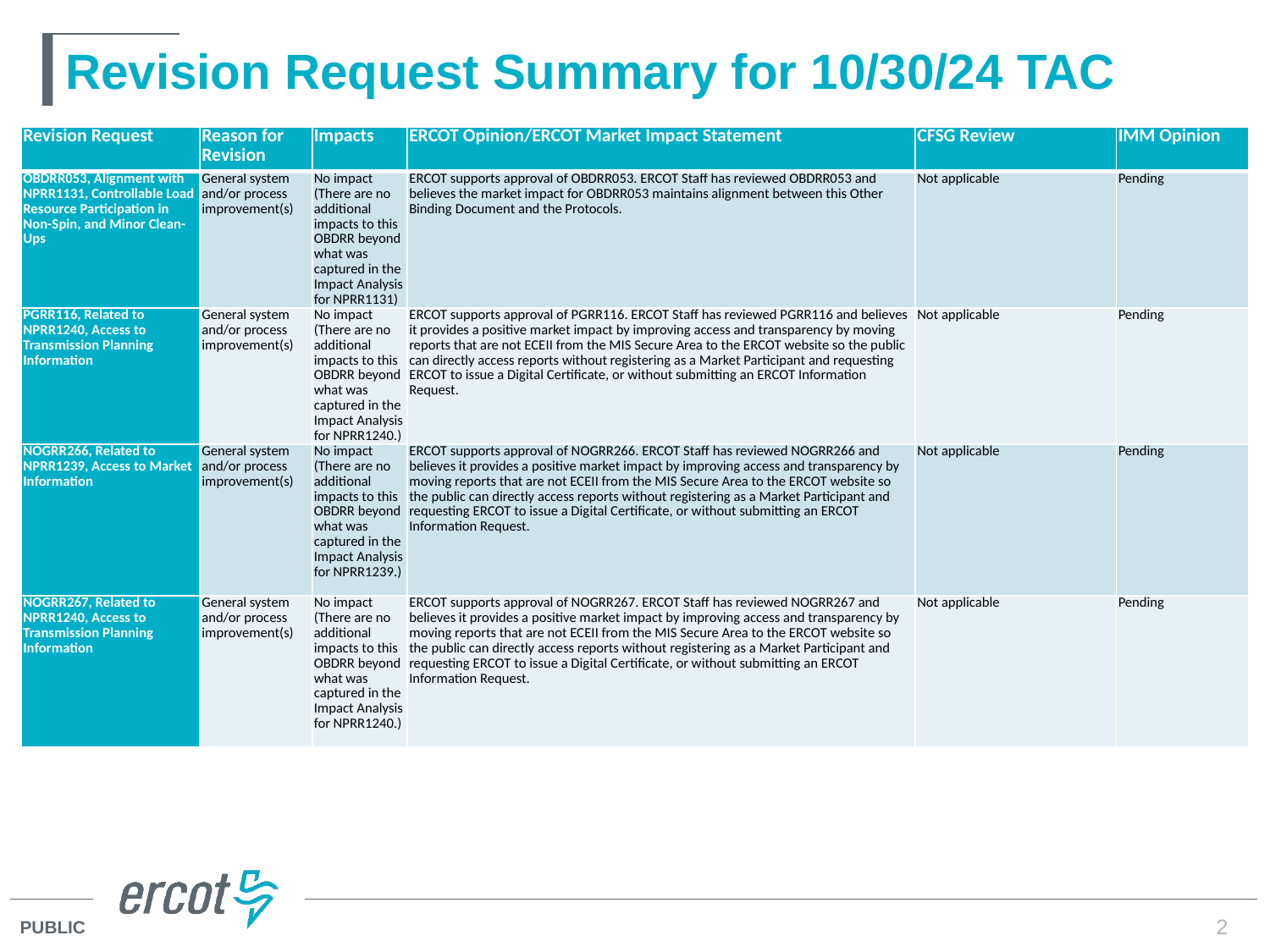

# Revision Request Summary for 10/30/24 TAC
| Revision Request | Reason for Revision | Impacts | ERCOT Opinion/ERCOT Market Impact Statement | CFSG Review | IMM Opinion |
| --- | --- | --- | --- | --- | --- |
| OBDRR053, Alignment with NPRR1131, Controllable Load Resource Participation in Non-Spin, and Minor Clean-Ups | General system and/or process improvement(s) | No impact (There are no additional impacts to this OBDRR beyond what was captured in the Impact Analysis for NPRR1131) | ERCOT supports approval of OBDRR053. ERCOT Staff has reviewed OBDRR053 and believes the market impact for OBDRR053 maintains alignment between this Other Binding Document and the Protocols. | Not applicable | Pending |
| PGRR116, Related to NPRR1240, Access to Transmission Planning Information | General system and/or process improvement(s) | No impact (There are no additional impacts to this OBDRR beyond what was captured in the Impact Analysis for NPRR1240.) | ERCOT supports approval of PGRR116. ERCOT Staff has reviewed PGRR116 and believes it provides a positive market impact by improving access and transparency by moving reports that are not ECEII from the MIS Secure Area to the ERCOT website so the public can directly access reports without registering as a Market Participant and requesting ERCOT to issue a Digital Certificate, or without submitting an ERCOT Information Request. | Not applicable | Pending |
| NOGRR266, Related to NPRR1239, Access to Market Information | General system and/or process improvement(s) | No impact (There are no additional impacts to this OBDRR beyond what was captured in the Impact Analysis for NPRR1239.) | ERCOT supports approval of NOGRR266. ERCOT Staff has reviewed NOGRR266 and believes it provides a positive market impact by improving access and transparency by moving reports that are not ECEII from the MIS Secure Area to the ERCOT website so the public can directly access reports without registering as a Market Participant and requesting ERCOT to issue a Digital Certificate, or without submitting an ERCOT Information Request. | Not applicable | Pending |
| NOGRR267, Related to NPRR1240, Access to Transmission Planning Information | General system and/or process improvement(s) | No impact (There are no additional impacts to this OBDRR beyond what was captured in the Impact Analysis for NPRR1240.) | ERCOT supports approval of NOGRR267. ERCOT Staff has reviewed NOGRR267 and believes it provides a positive market impact by improving access and transparency by moving reports that are not ECEII from the MIS Secure Area to the ERCOT website so the public can directly access reports without registering as a Market Participant and requesting ERCOT to issue a Digital Certificate, or without submitting an ERCOT Information Request. | Not applicable | Pending |
2